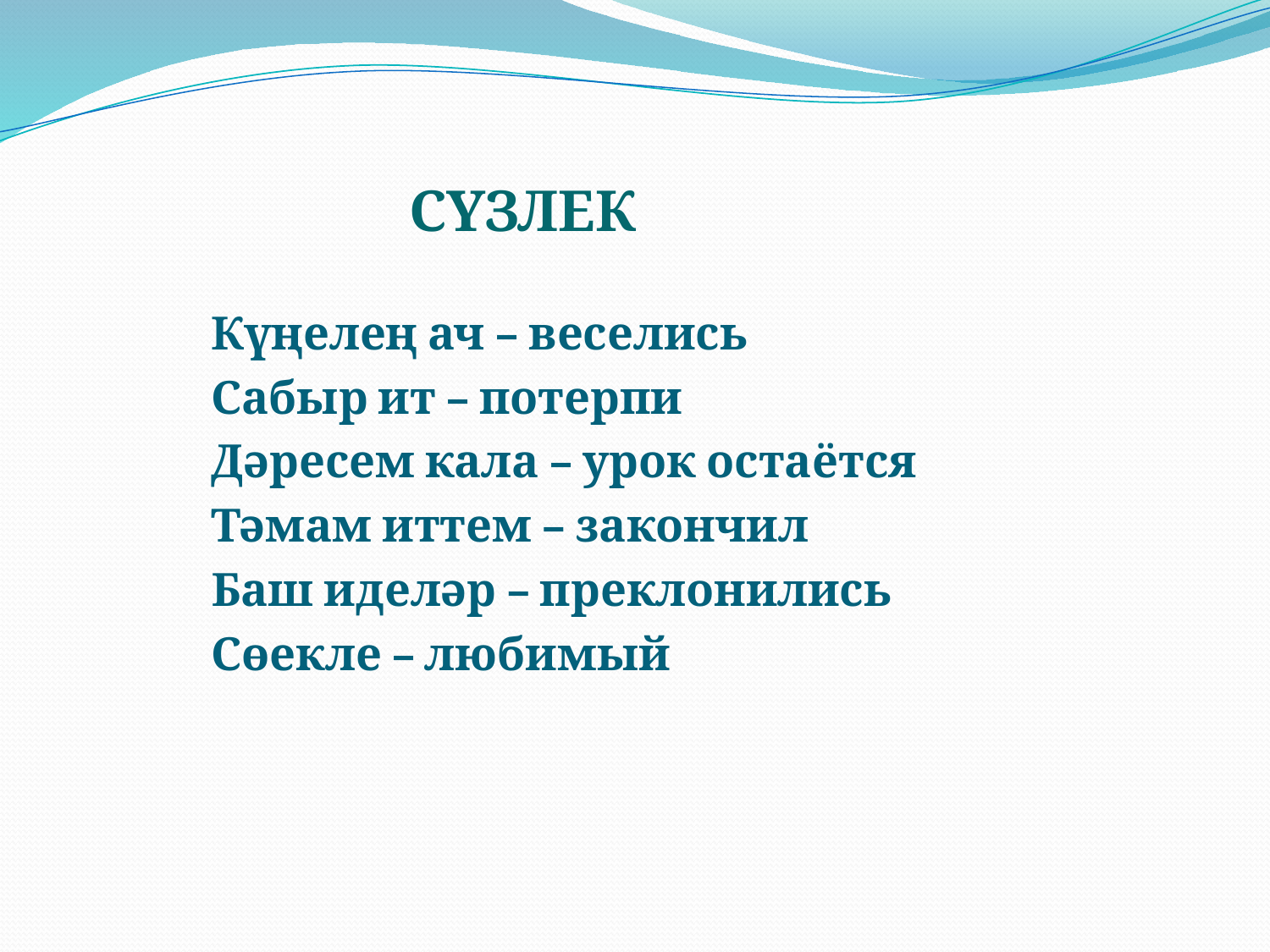

СҮЗЛЕК
Күңелең ач – веселись
Сабыр ит – потерпи
Дәресем кала – урок остаётся
Тәмам иттем – закончил
Баш иделәр – преклонились
Сөекле – любимый